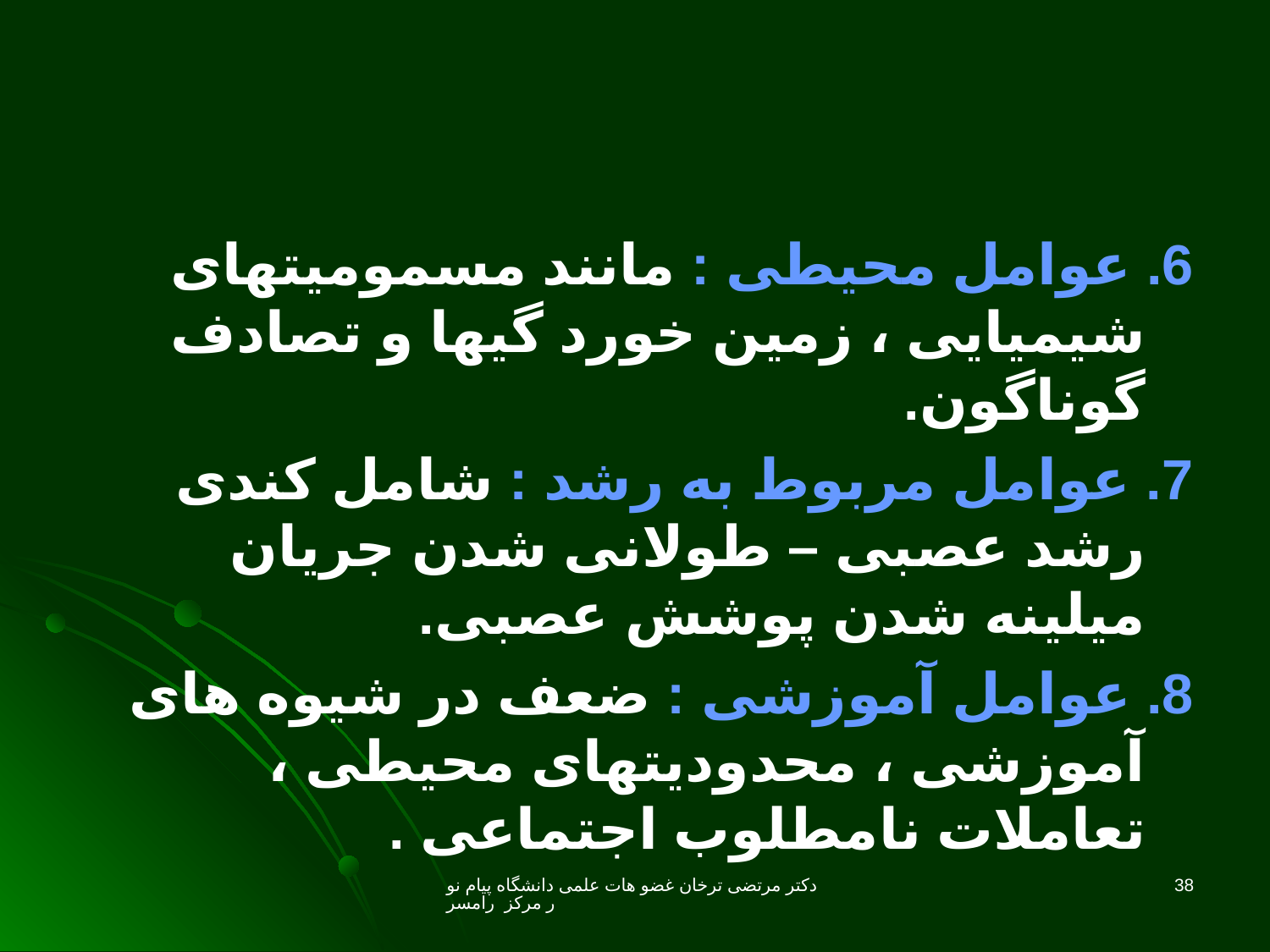

6. عوامل محیطی : مانند مسمومیتهای شیمیایی ، زمین خورد گیها و تصادف گوناگون.
7. عوامل مربوط به رشد : شامل کندی رشد عصبی – طولانی شدن جریان میلینه شدن پوشش عصبی.
8. عوامل آموزشی : ضعف در شیوه های آموزشی ، محدودیتهای محیطی ، تعاملات نامطلوب اجتماعی .
دکتر مرتضی ترخان غضو هات علمی دانشگاه پیام نور مرکز رامسر
38